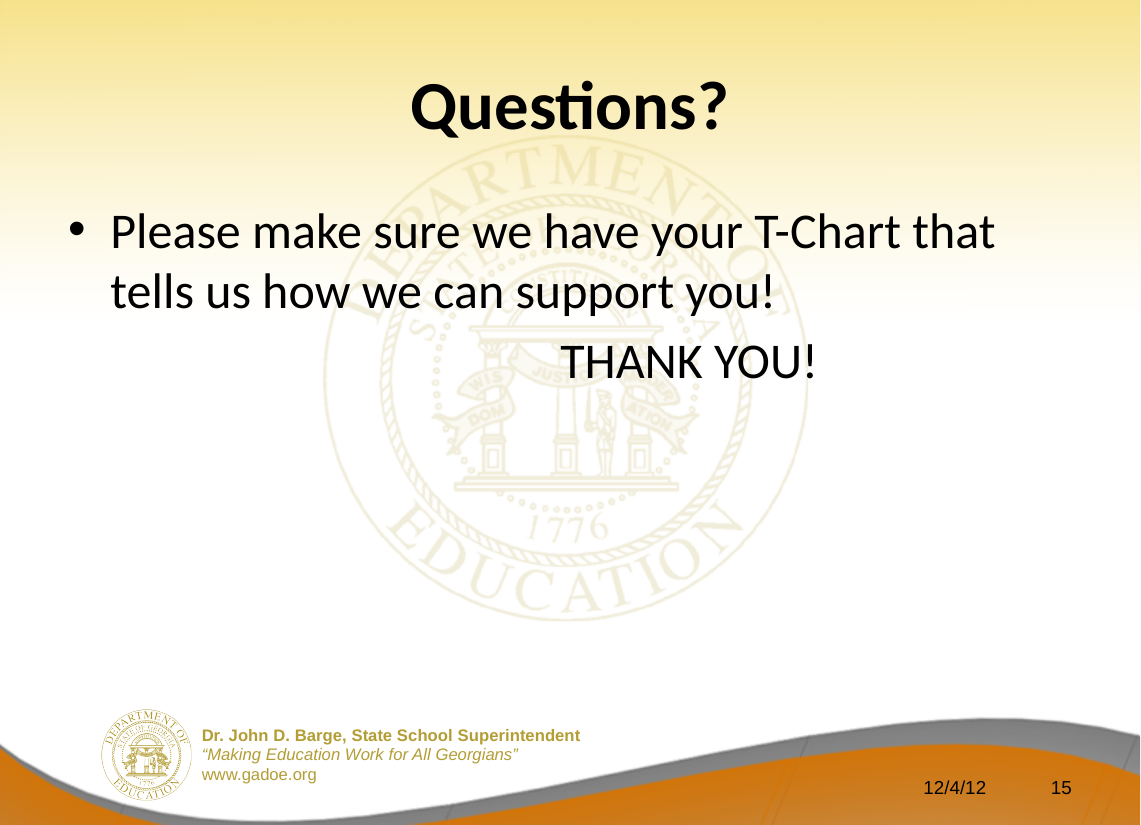

# Questions?
Please make sure we have your T-Chart that tells us how we can support you!
				THANK YOU!
12/4/12
15